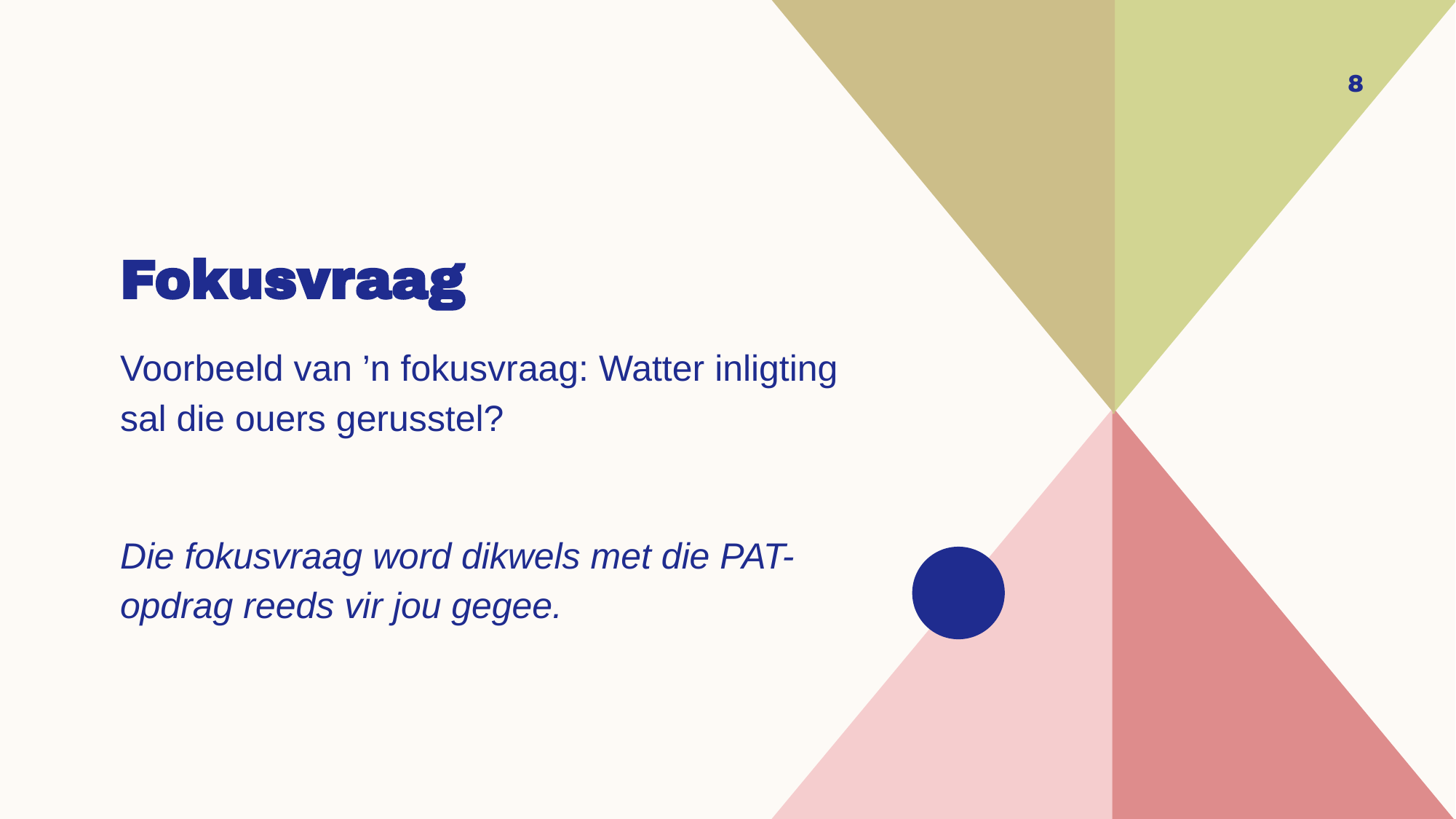

8
# Fokusvraag
Voorbeeld van ’n fokusvraag: Watter inligting sal die ouers gerusstel?

Die fokusvraag word dikwels met die PAT-opdrag reeds vir jou gegee.